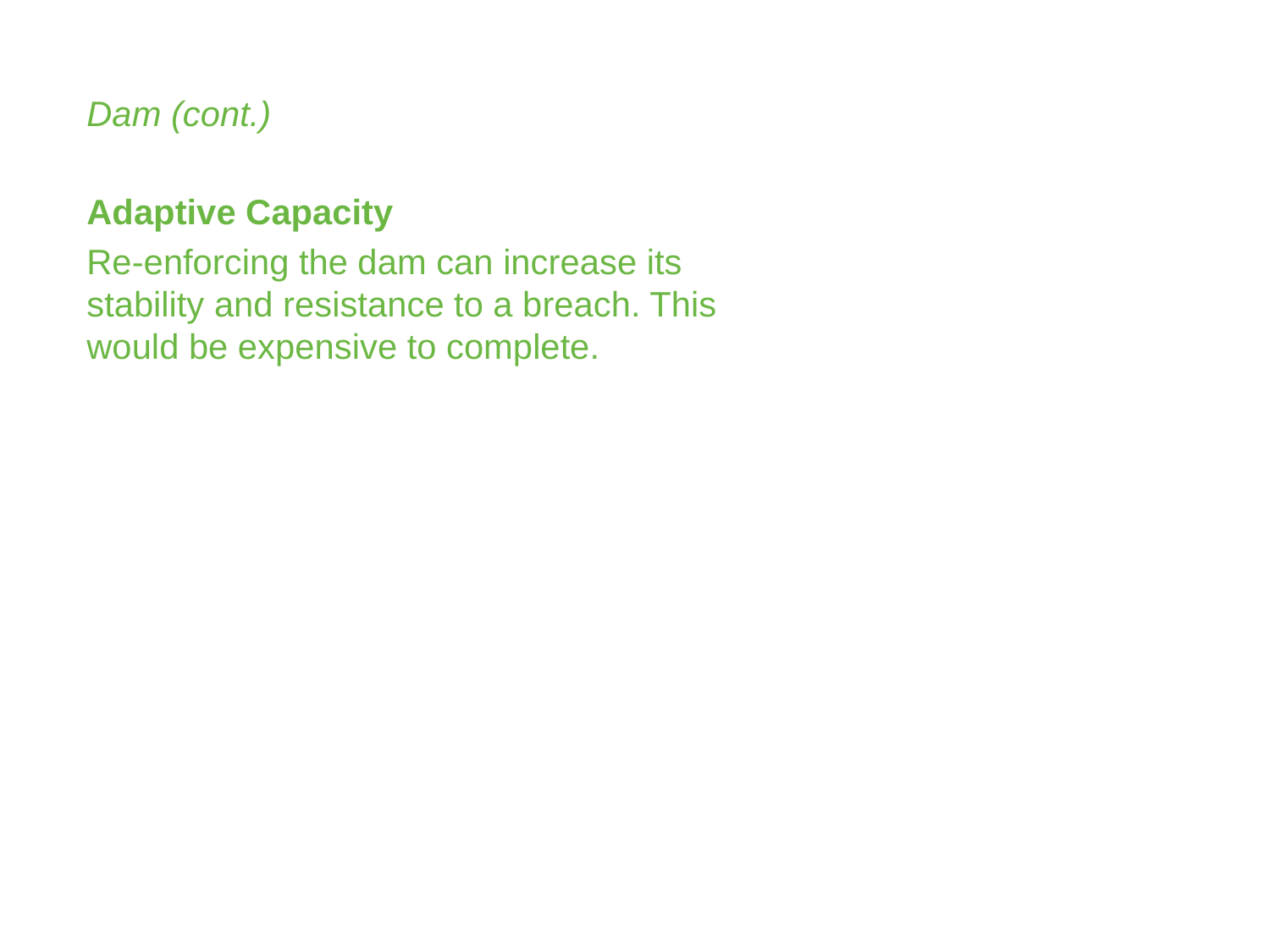

Dam (cont.)

Adaptive Capacity
Re-enforcing the dam can increase its stability and resistance to a breach. This would be expensive to complete.